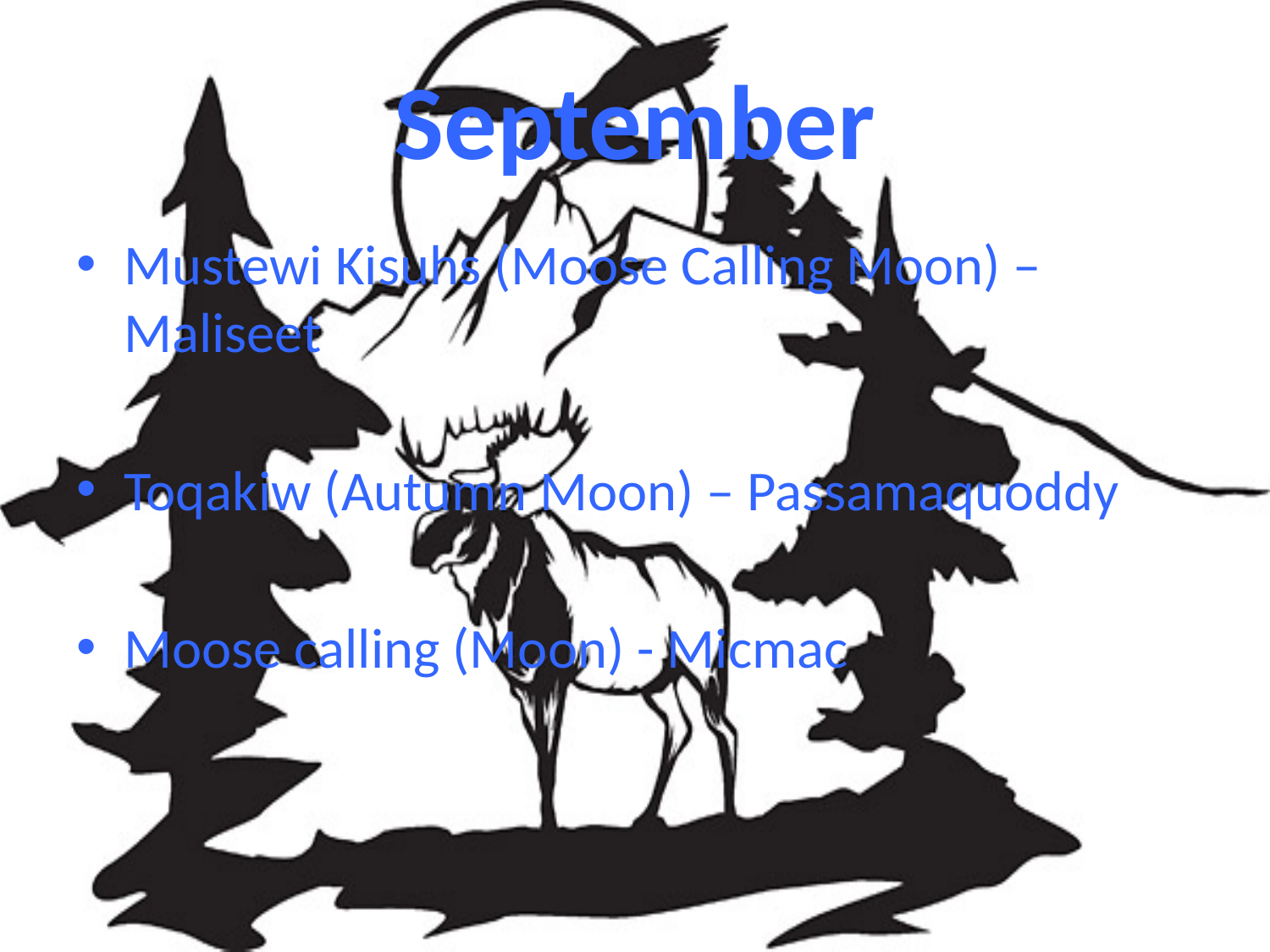

# September
Mustewi Kisuhs (Moose Calling Moon) – Maliseet

Toqakiw (Autumn Moon) – Passamaquoddy

Moose calling (Moon) - Micmac